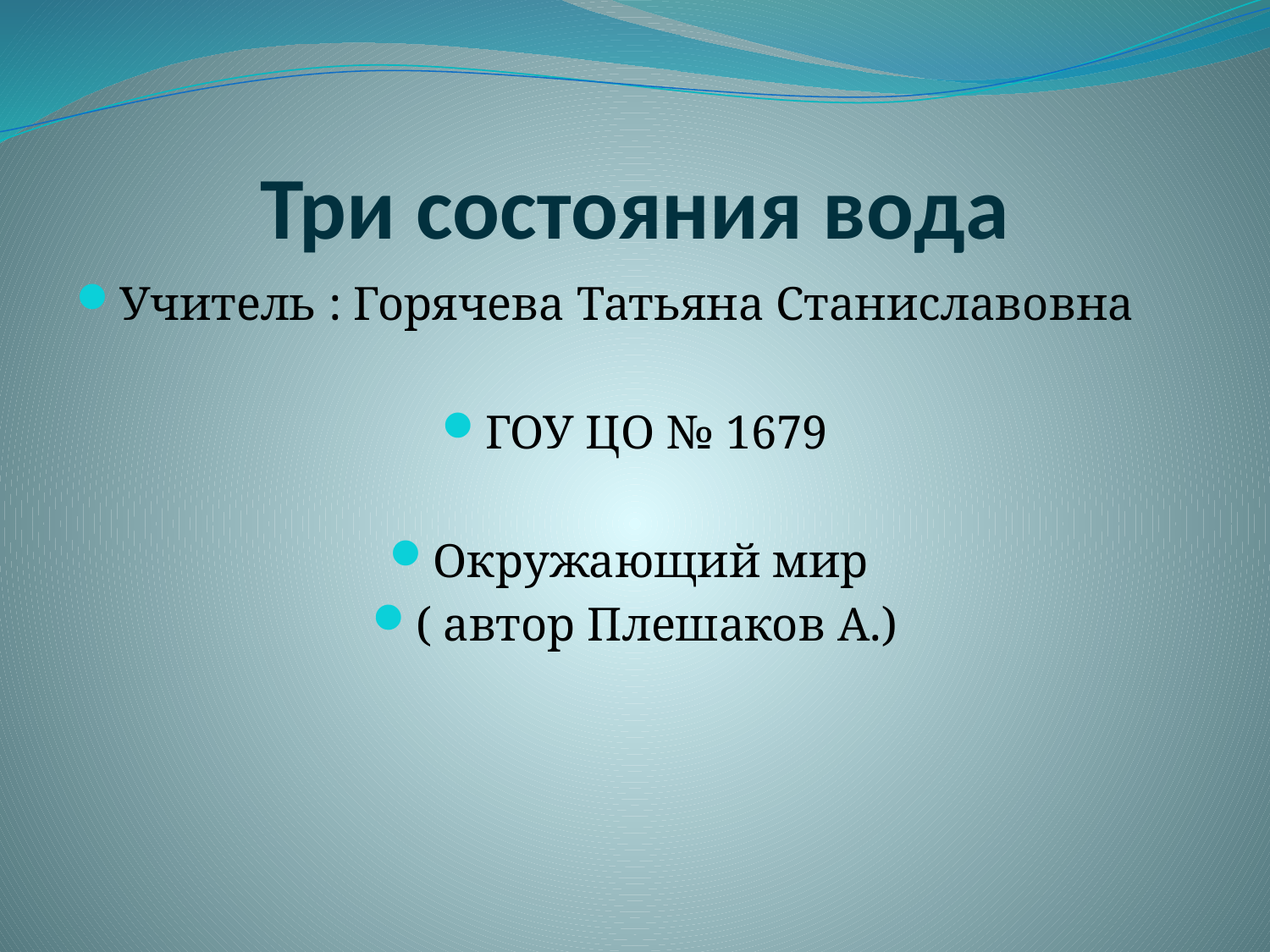

# Три состояния вода
Учитель : Горячева Татьяна Станиславовна

ГОУ ЦО № 1679

Окружающий мир
( автор Плешаков А.)